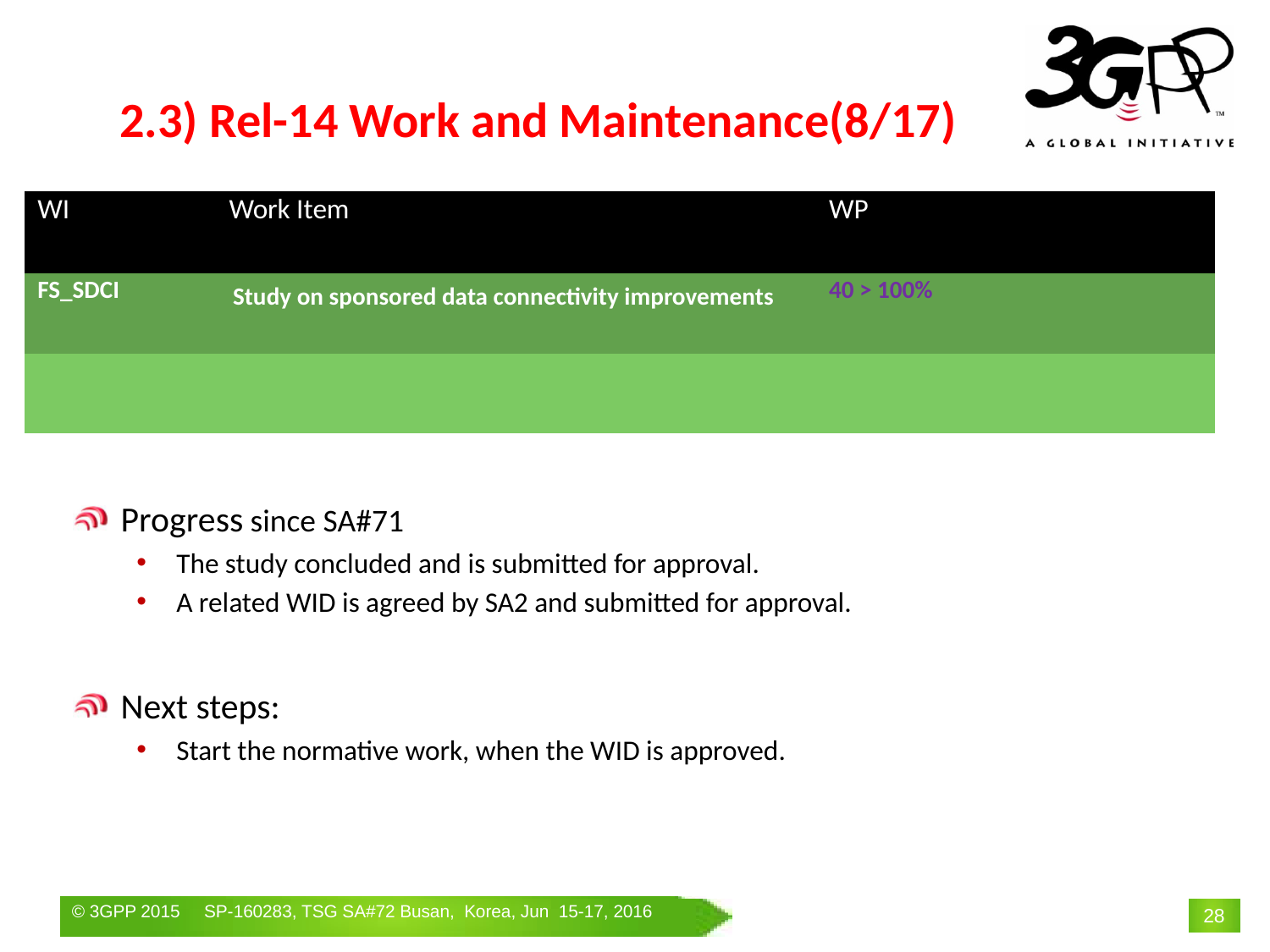

# 2.3) Rel-14 Work and Maintenance(8/17)
| WI | Work Item | WP |  |  |
| --- | --- | --- | --- | --- |
| FS\_SDCI | Study on sponsored data connectivity improvements | 40 > 100% |  |  |
|  |  |  |  |  |
Progress since SA#71
The study concluded and is submitted for approval.
A related WID is agreed by SA2 and submitted for approval.

Next steps:
Start the normative work, when the WID is approved.